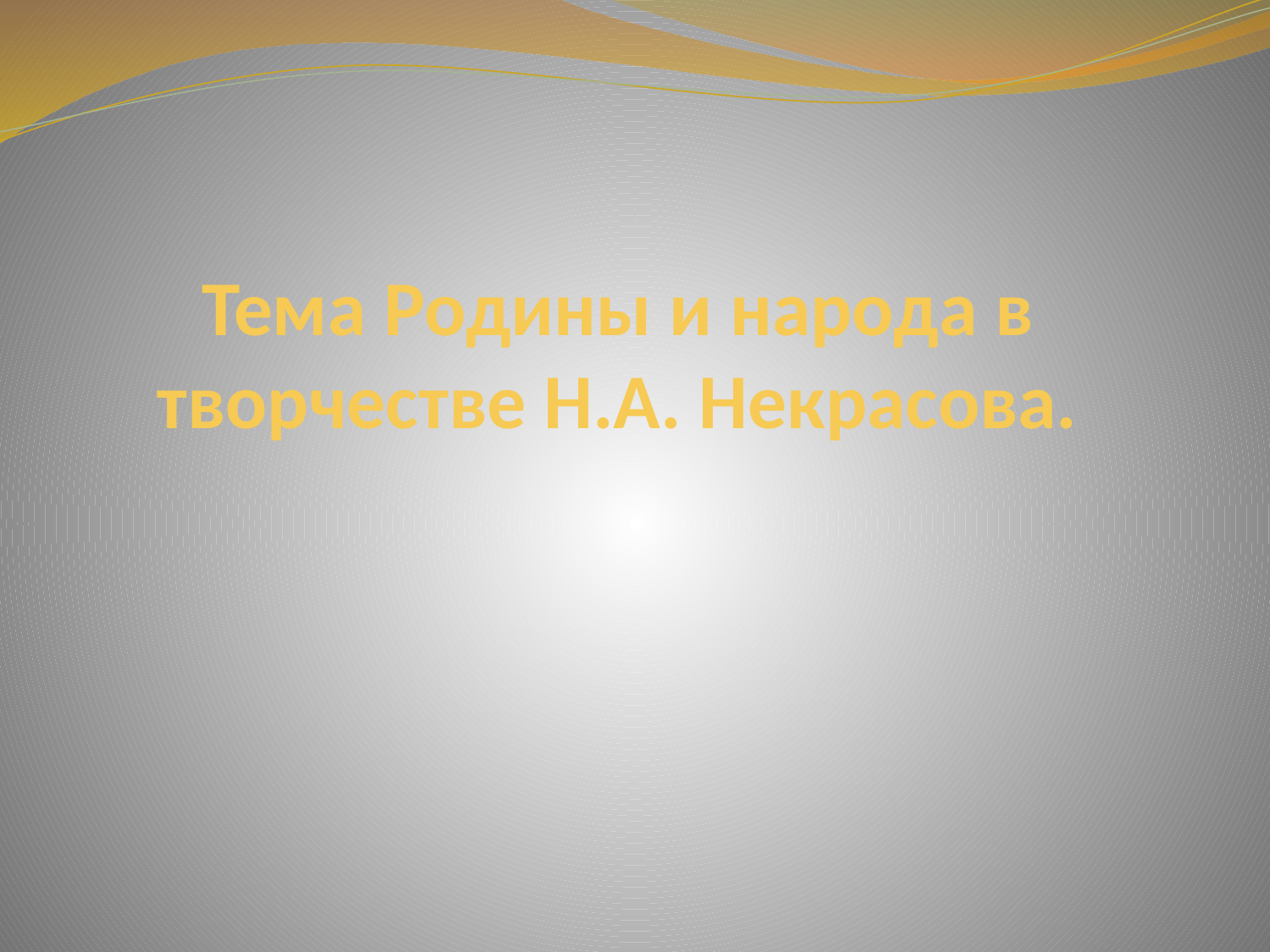

# Тема Родины и народа в творчестве Н.А. Некрасова.